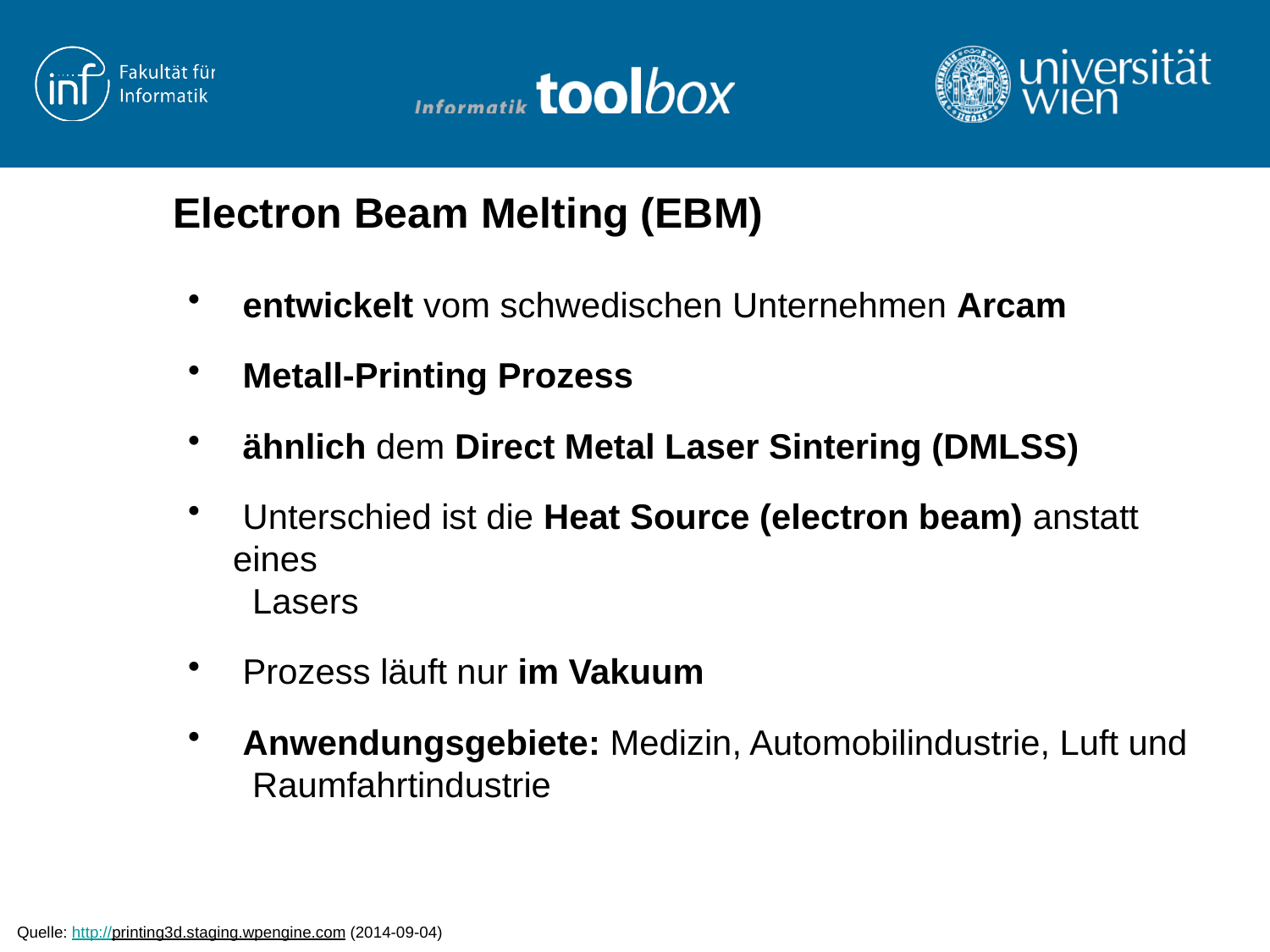

# Electron Beam Melting (EBM)
 entwickelt vom schwedischen Unternehmen Arcam
 Metall-Printing Prozess
 ähnlich dem Direct Metal Laser Sintering (DMLSS)
 Unterschied ist die Heat Source (electron beam) anstatt eines
  Lasers
 Prozess läuft nur im Vakuum
 Anwendungsgebiete: Medizin, Automobilindustrie, Luft und
  Raumfahrtindustrie
Quelle: http://printing3d.staging.wpengine.com (2014-09-04)